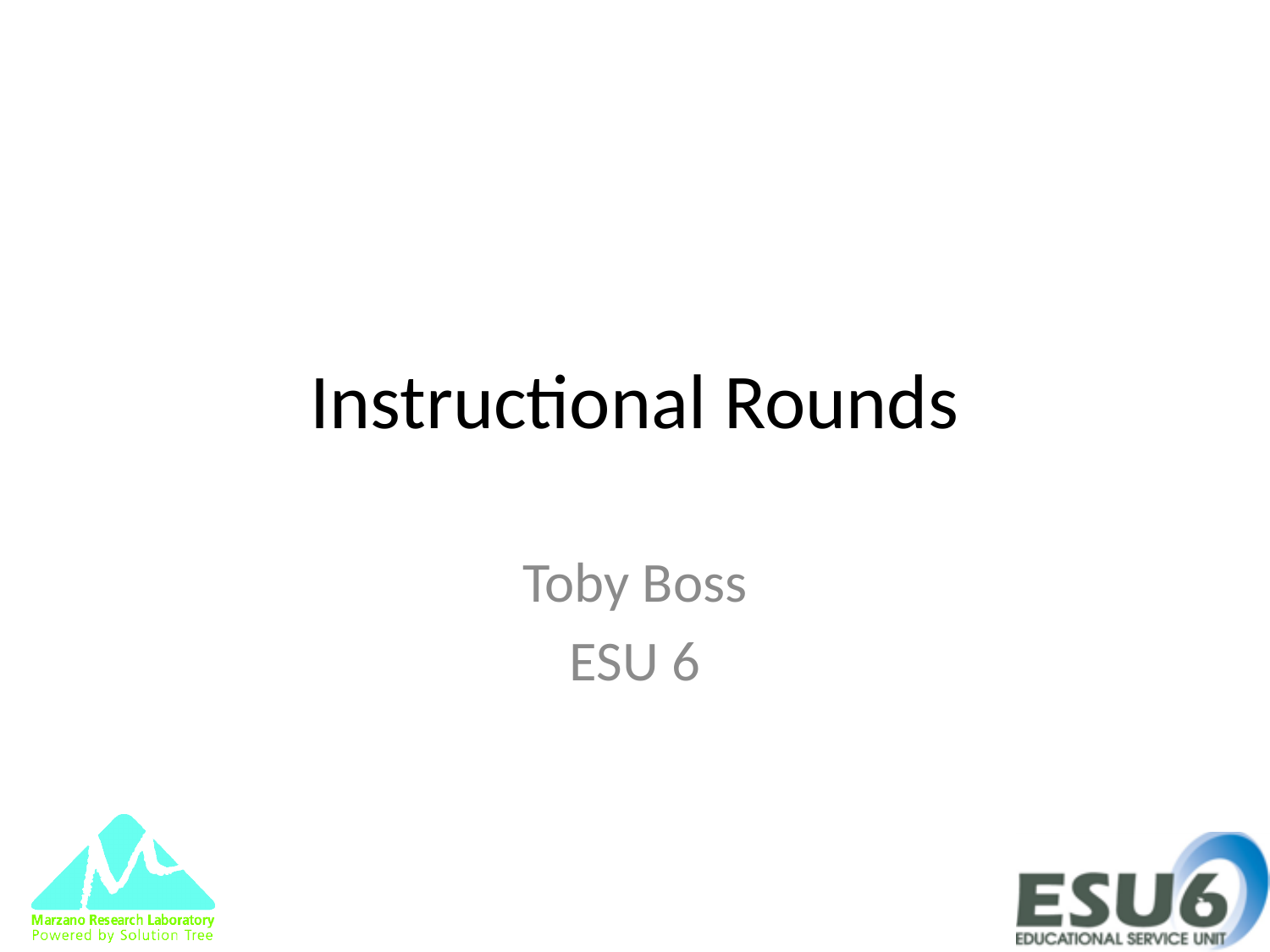

# Instructional Rounds
Toby Boss
ESU 6